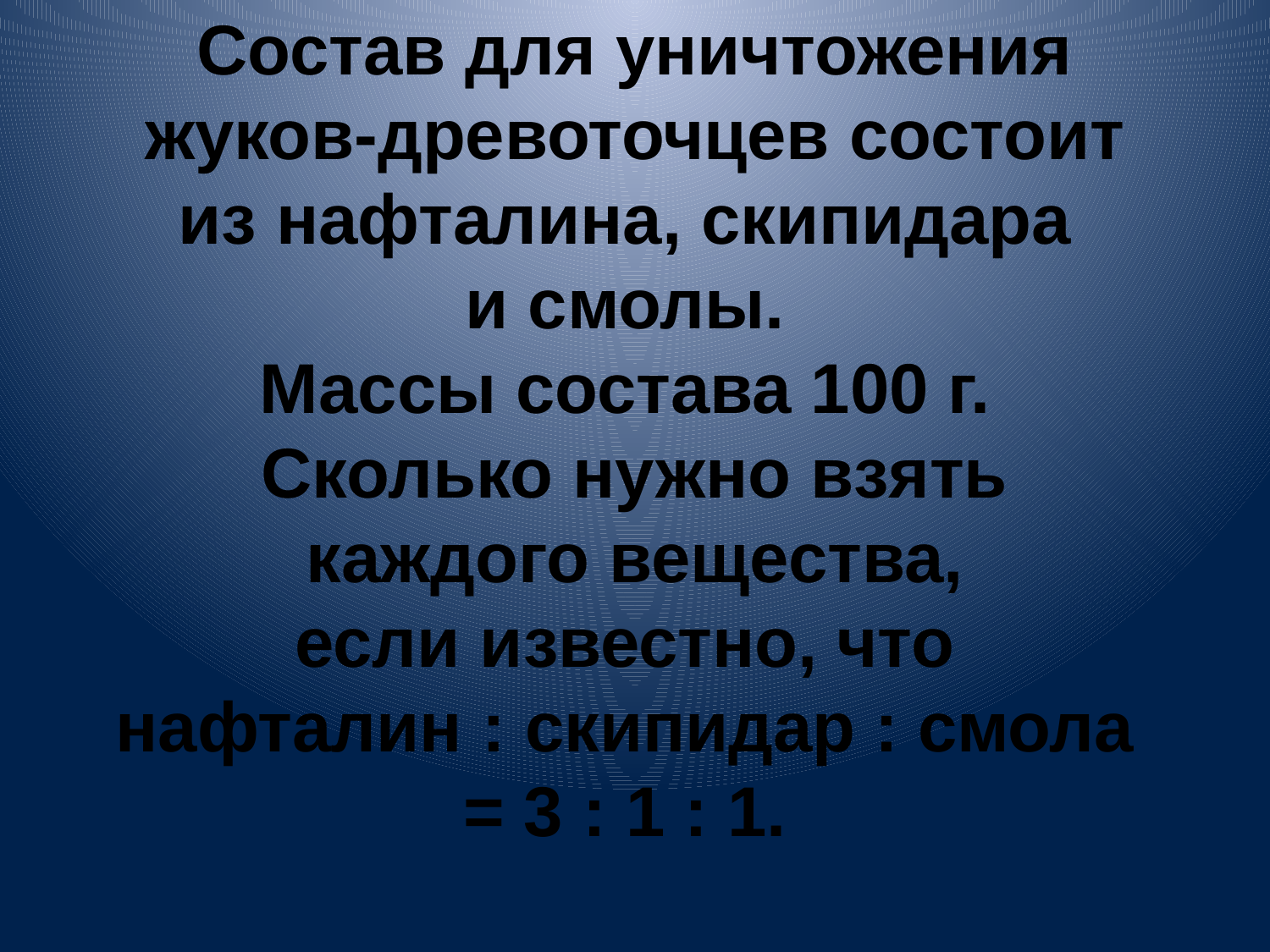

Состав для уничтожения
 жуков-древоточцев состоит
из нафталина, скипидара
и смолы.
Массы состава 100 г.
Сколько нужно взять
 каждого вещества,
если известно, что
нафталин : скипидар : смола
= 3 : 1 : 1.